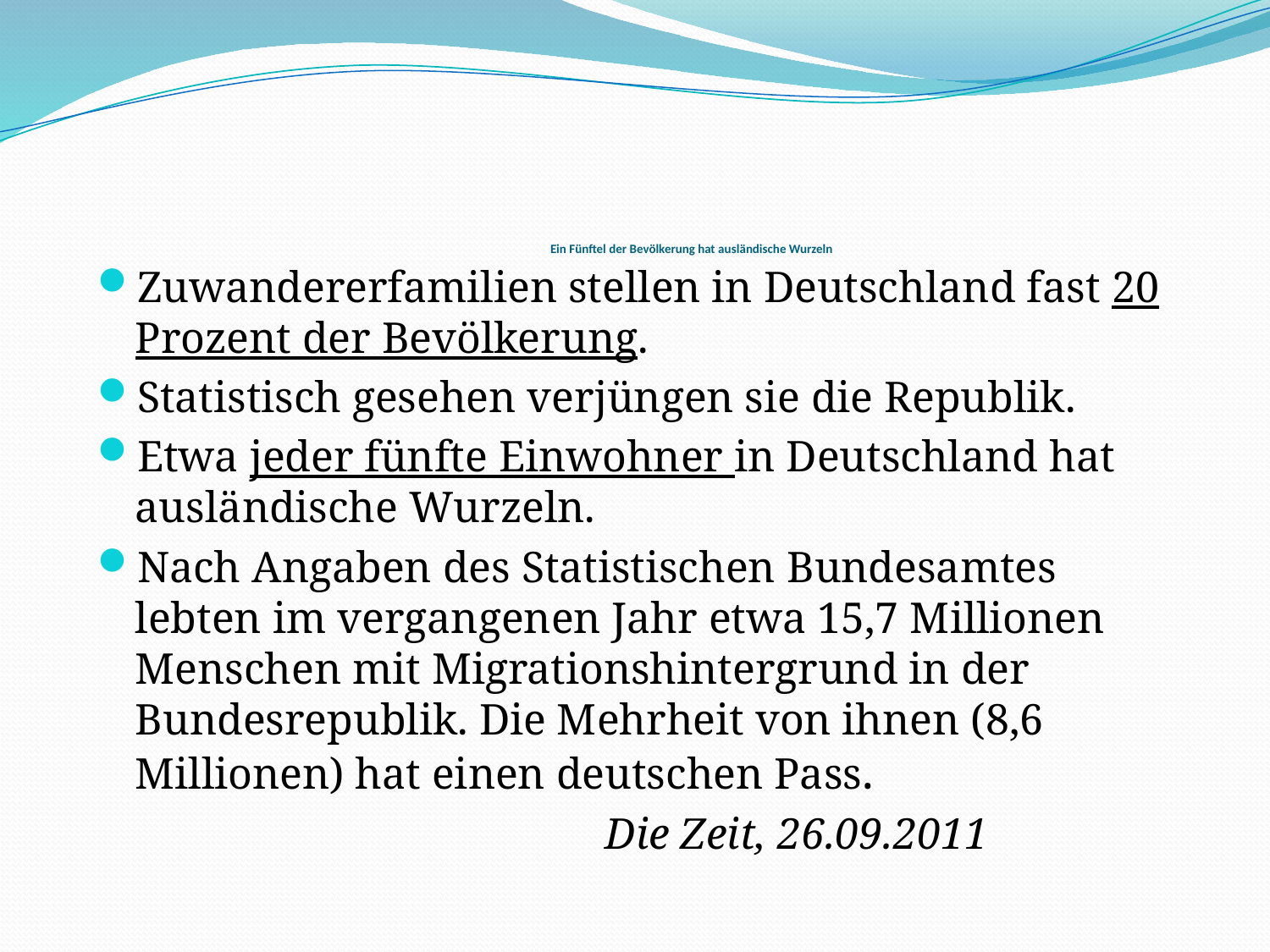

# Ein Fünftel der Bevölkerung hat ausländische Wurzeln
Zuwandererfamilien stellen in Deutschland fast 20 Prozent der Bevölkerung.
Statistisch gesehen verjüngen sie die Republik.
Etwa jeder fünfte Einwohner in Deutschland hat ausländische Wurzeln.
Nach Angaben des Statistischen Bundesamtes lebten im vergangenen Jahr etwa 15,7 Millionen Menschen mit Migrationshintergrund in der Bundesrepublik. Die Mehrheit von ihnen (8,6 Millionen) hat einen deutschen Pass.
				Die Zeit, 26.09.2011